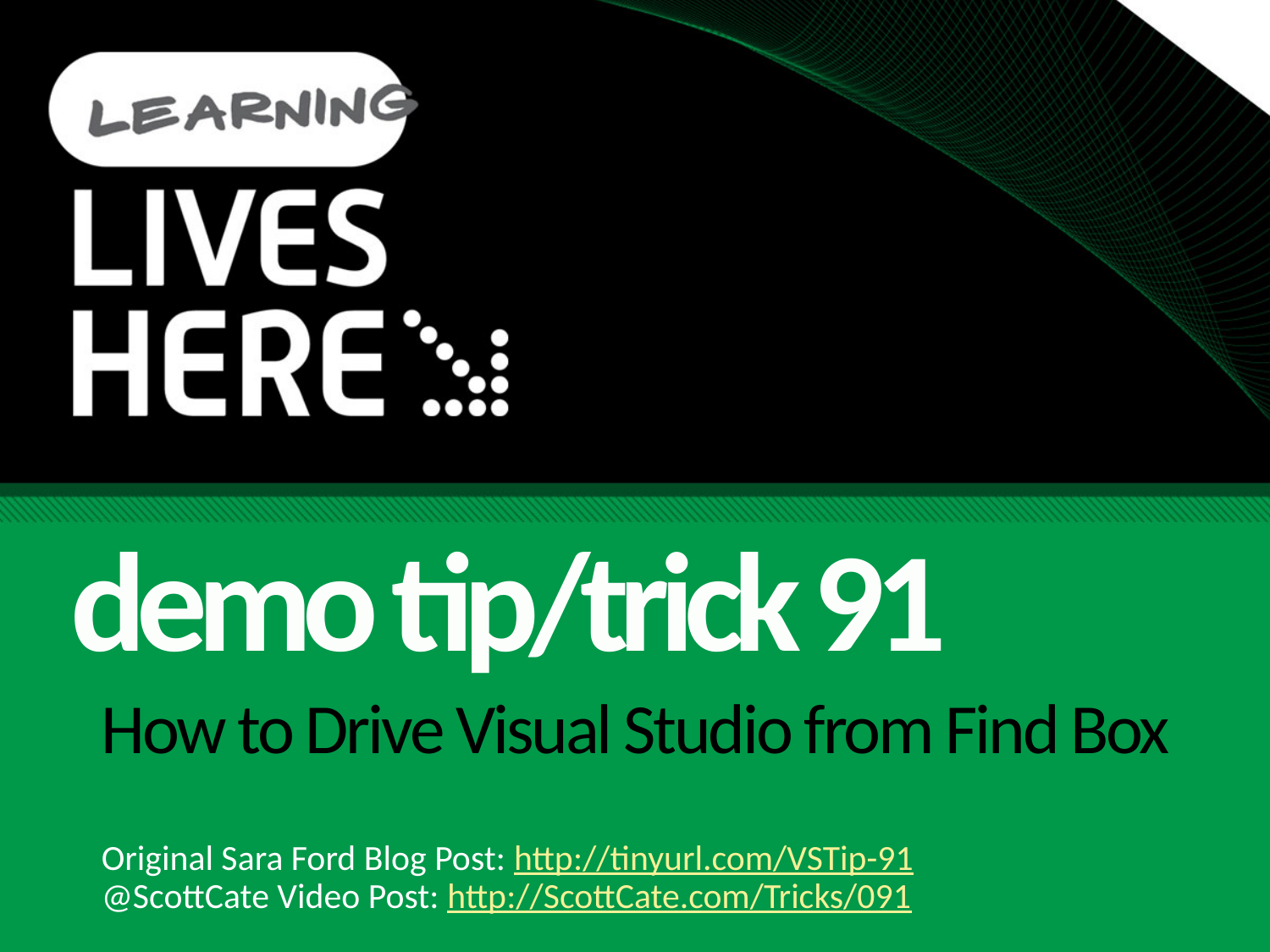

demo tip/trick 91
# How to Drive Visual Studio from Find Box

Original Sara Ford Blog Post: http://tinyurl.com/VSTip-91
@ScottCate Video Post: http://ScottCate.com/Tricks/091